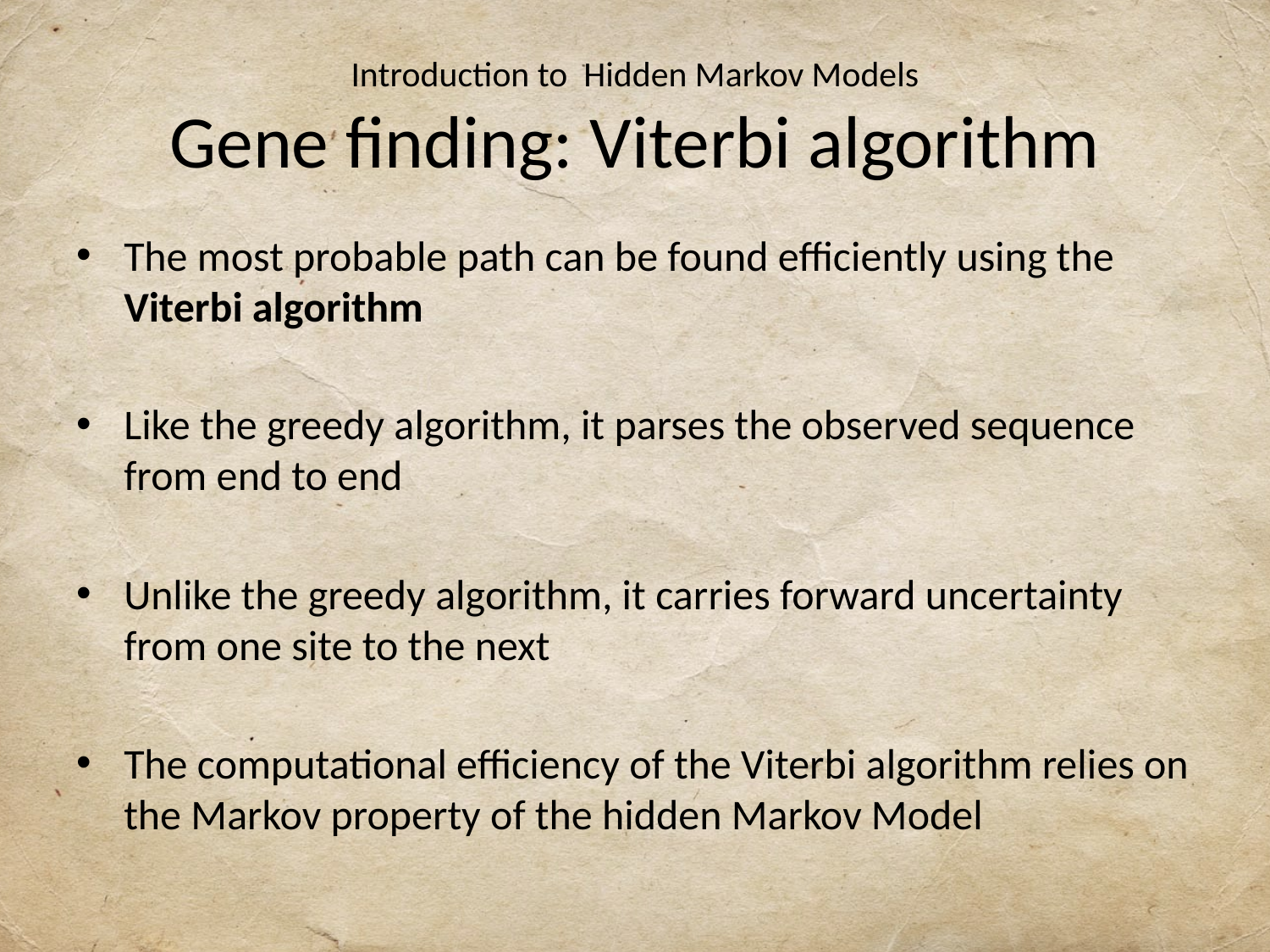

# Introduction to  Hidden Markov Models Gene finding: Viterbi algorithm
The most probable path can be found efficiently using the Viterbi algorithm

Like the greedy algorithm, it parses the observed sequence from end to end

Unlike the greedy algorithm, it carries forward uncertainty from one site to the next

The computational efficiency of the Viterbi algorithm relies on the Markov property of the hidden Markov Model